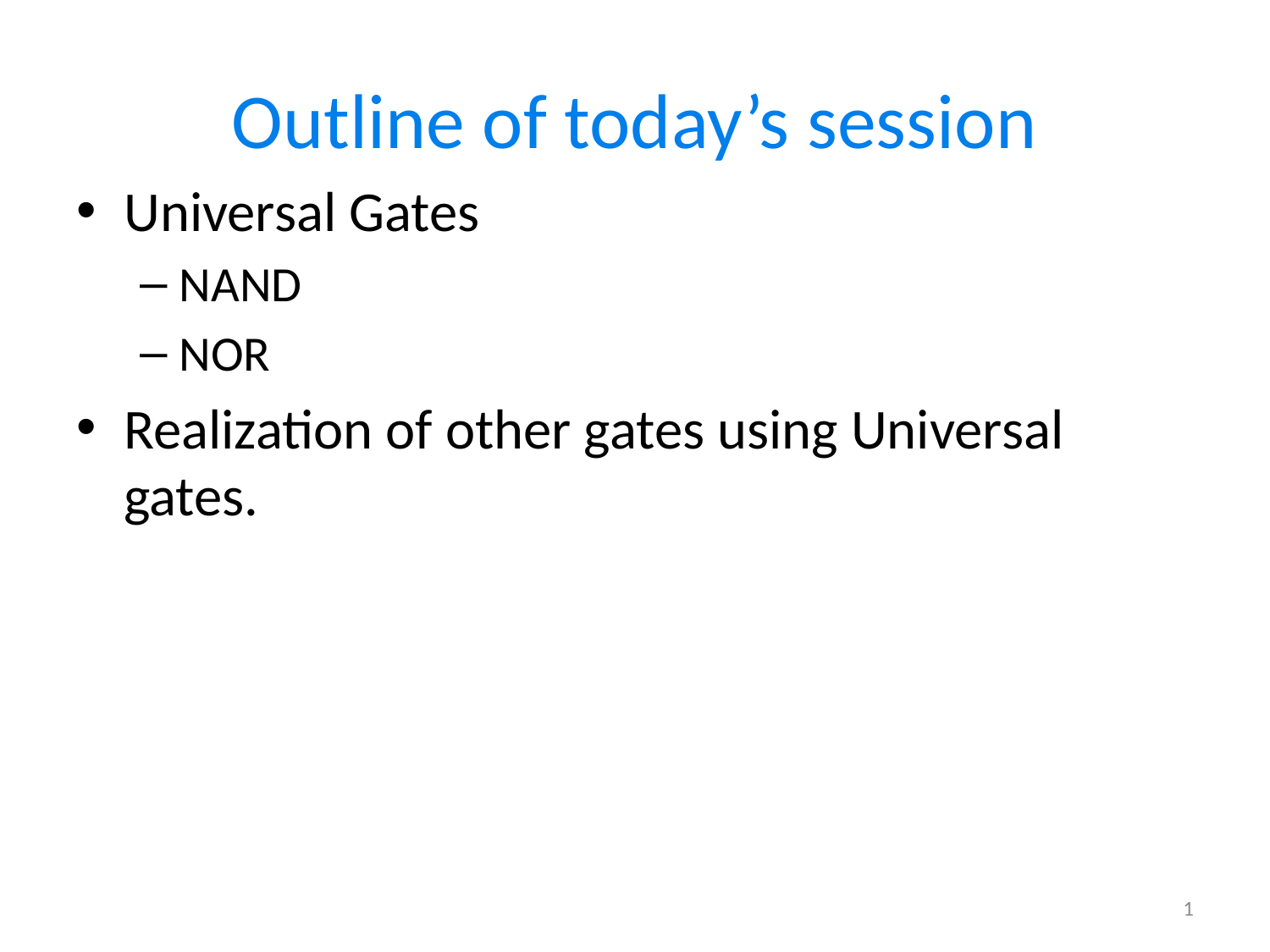

# Outline of today’s session
Universal Gates
NAND
NOR
Realization of other gates using Universal gates.

1